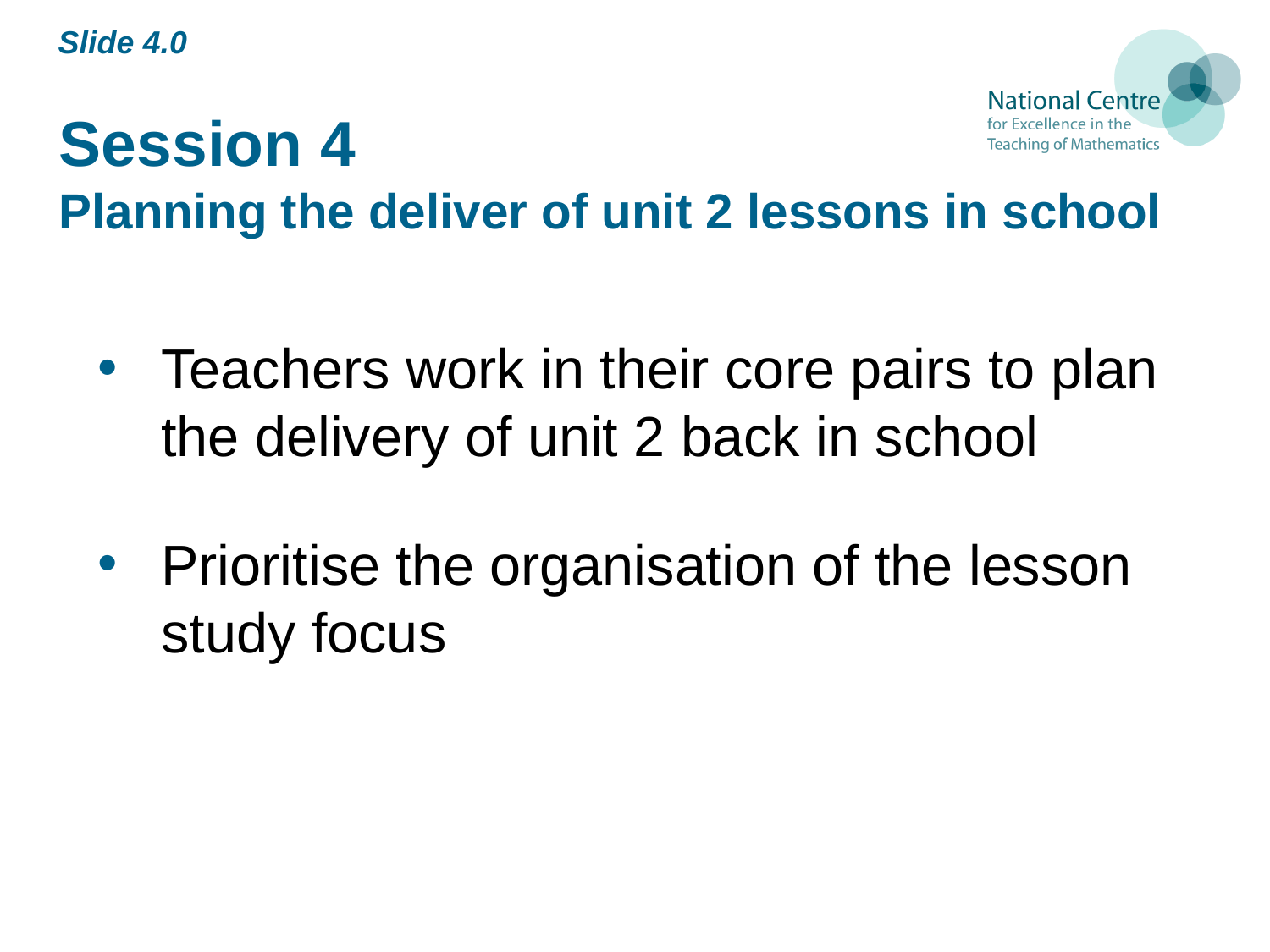

Slide 4.0
# Session 4 Planning the deliver of unit 2 lessons in school
Teachers work in their core pairs to plan the delivery of unit 2 back in school

Prioritise the organisation of the lesson study focus